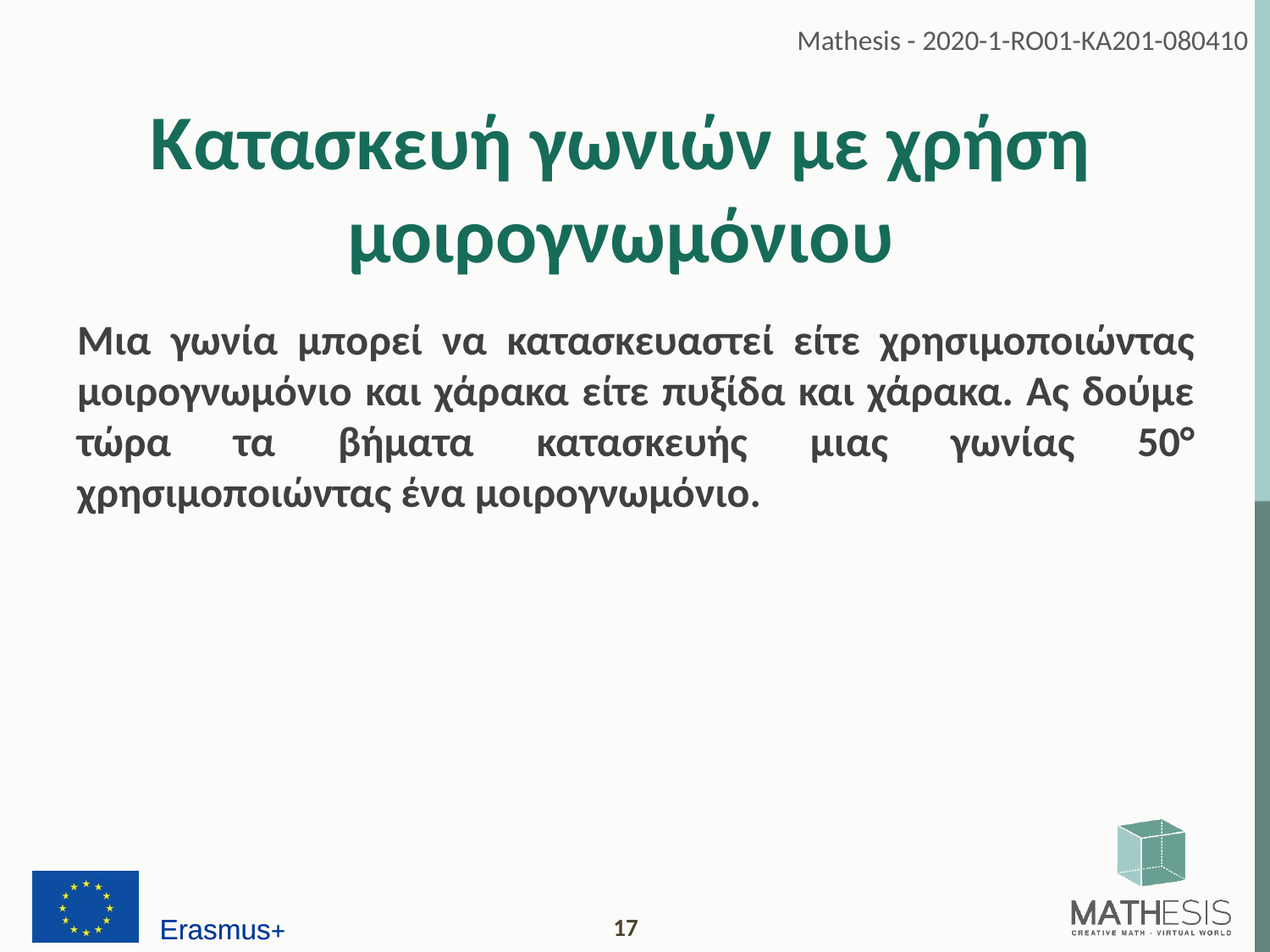

# Κατασκευή γωνιών με χρήση μοιρογνωμόνιου
Μια γωνία μπορεί να κατασκευαστεί είτε χρησιμοποιώντας μοιρογνωμόνιο και χάρακα είτε πυξίδα και χάρακα. Ας δούμε τώρα τα βήματα κατασκευής μιας γωνίας 50° χρησιμοποιώντας ένα μοιρογνωμόνιο.